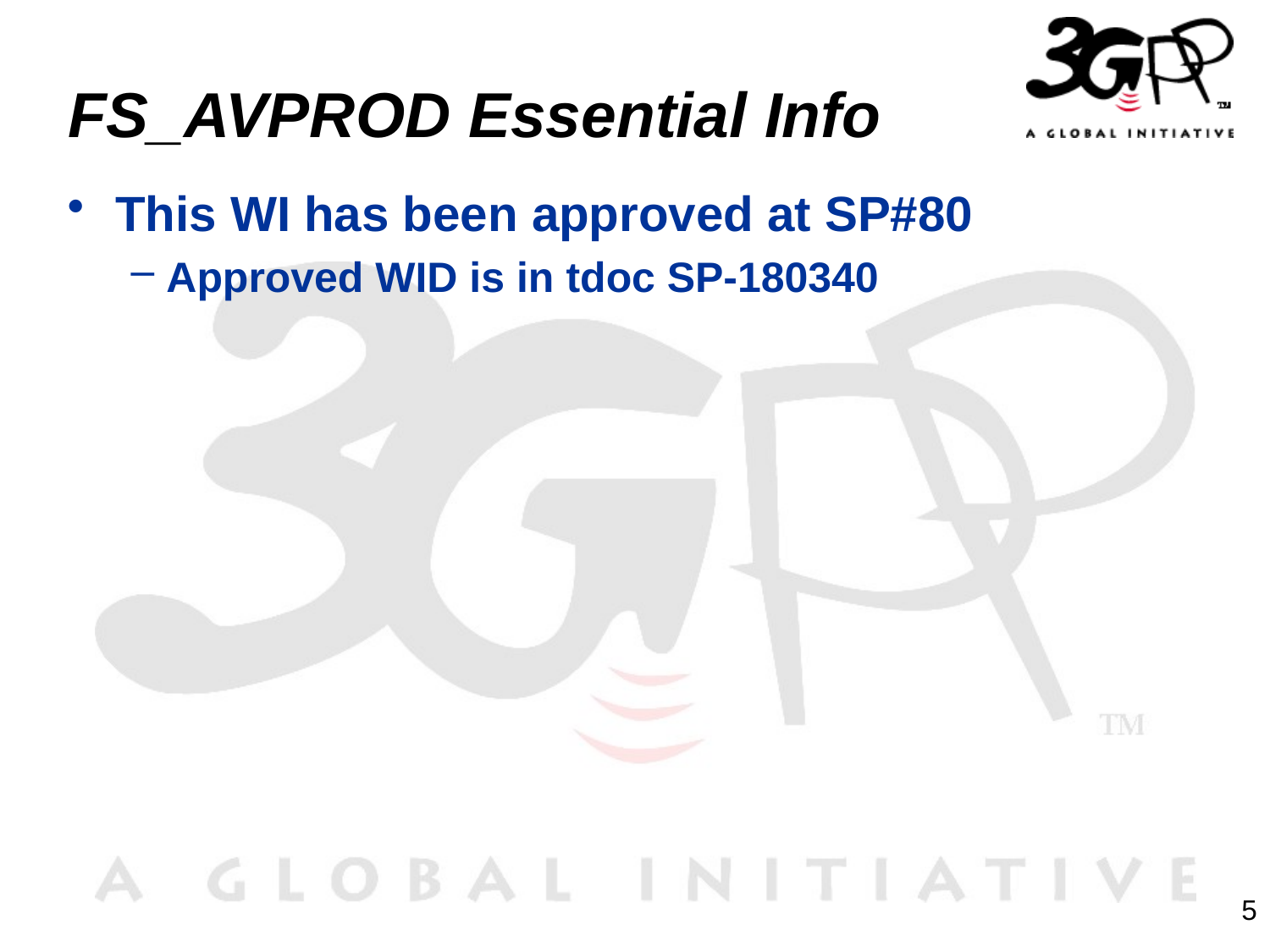

# FS_AVPROD Essential Info
This WI has been approved at SP#80
 Approved WID is in tdoc SP-180340
5